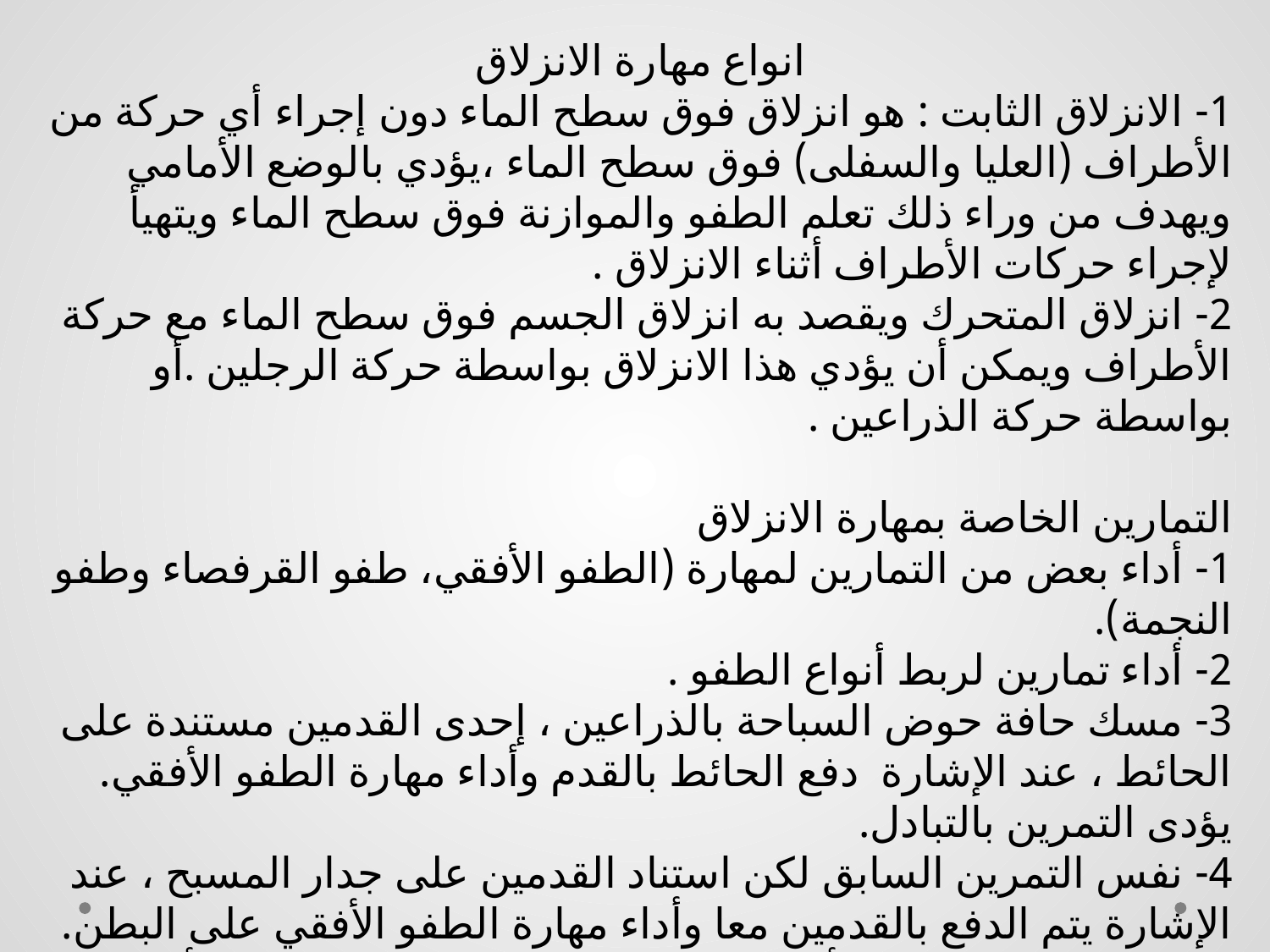

انواع مهارة الانزلاق
1- الانزلاق الثابت : هو انزلاق فوق سطح الماء دون إجراء أي حركة من الأطراف (العليا والسفلى) فوق سطح الماء ،يؤدي بالوضع الأمامي ويهدف من وراء ذلك تعلم الطفو والموازنة فوق سطح الماء ويتهيأ لإجراء حركات الأطراف أثناء الانزلاق .
2- انزلاق المتحرك ويقصد به انزلاق الجسم فوق سطح الماء مع حركة الأطراف ويمكن أن يؤدي هذا الانزلاق بواسطة حركة الرجلين .أو بواسطة حركة الذراعين .

التمارين الخاصة بمهارة الانزلاق
1- أداء بعض من التمارين لمهارة (الطفو الأفقي، طفو القرفصاء وطفو النجمة).
2- أداء تمارين لربط أنواع الطفو .
3- مسك حافة حوض السباحة بالذراعين ، إحدى القدمين مستندة على الحائط ، عند الإشارة  دفع الحائط بالقدم وأداء مهارة الطفو الأفقي. يؤدى التمرين بالتبادل.
4- نفس التمرين السابق لكن استناد القدمين على جدار المسبح ، عند الإشارة يتم الدفع بالقدمين معا وأداء مهارة الطفو الأفقي على البطن.
5-تقسيم الطالبات إلى أرقام زوجية وفردية ، عند الإشارة يتم أداء مهارة الانزلاق والطفو على البطن لأطول مسافة  ثم والرجوع بنفس الأداء يؤدى التمرين بالتبادل.